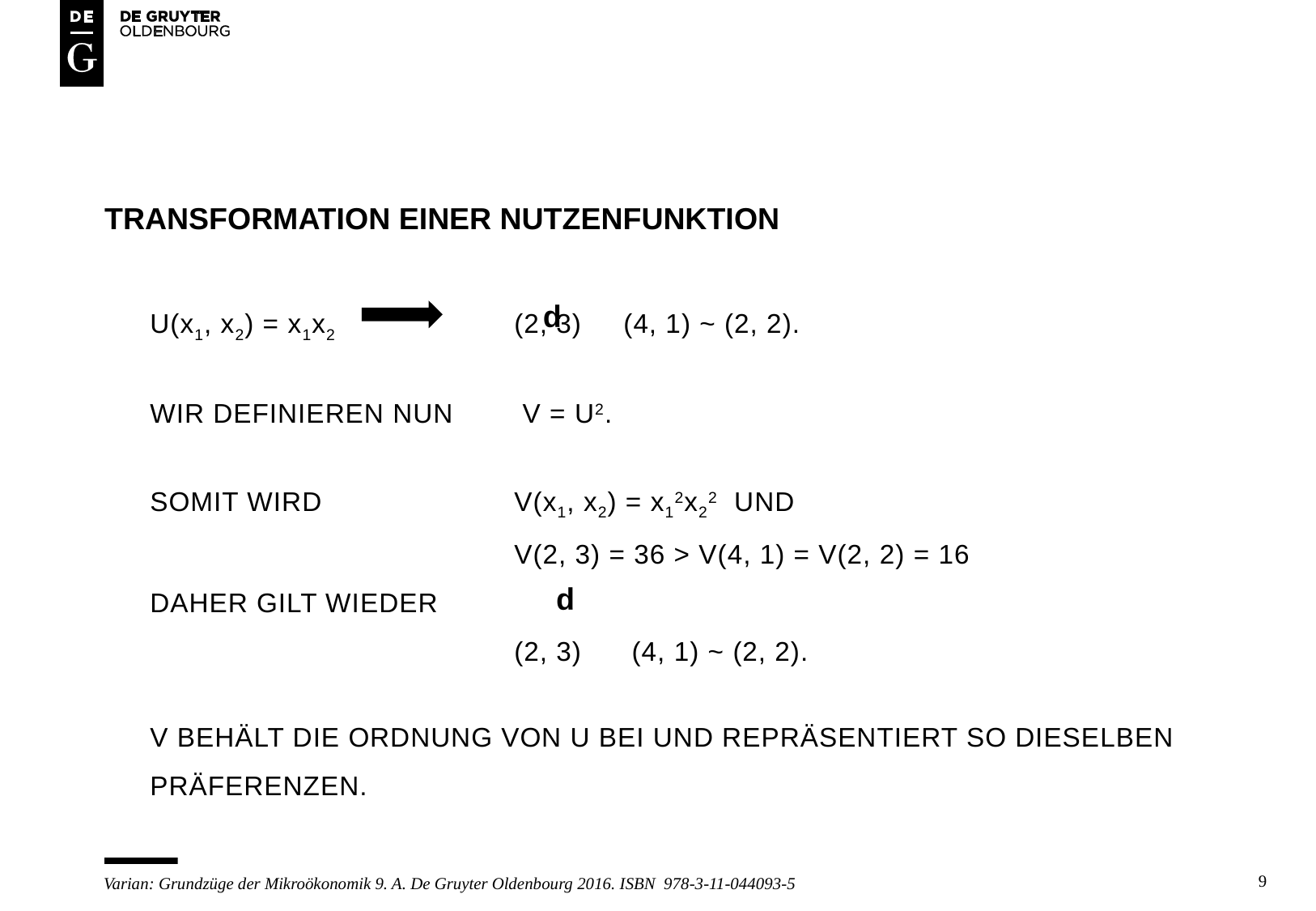

# Transformation einer Nutzenfunktion
U(x1, x2) = x1x2           	(2, 3)     (4, 1) ~ (2, 2).
Wir definieren nun	 V = U2.
Somit wird 		V(x1, x2) = x12x22  und
			V(2, 3) = 36 > V(4, 1) = V(2, 2) = 16
daher gilt wieder
			(2, 3)      (4, 1) ~ (2, 2).
V behält die Ordnung von U bei und repräsentiert so dieselben Präferenzen.

p

      p
9
Varian: Grundzüge der Mikroökonomik 9. A. De Gruyter Oldenbourg 2016. ISBN  978-3-11-044093-5